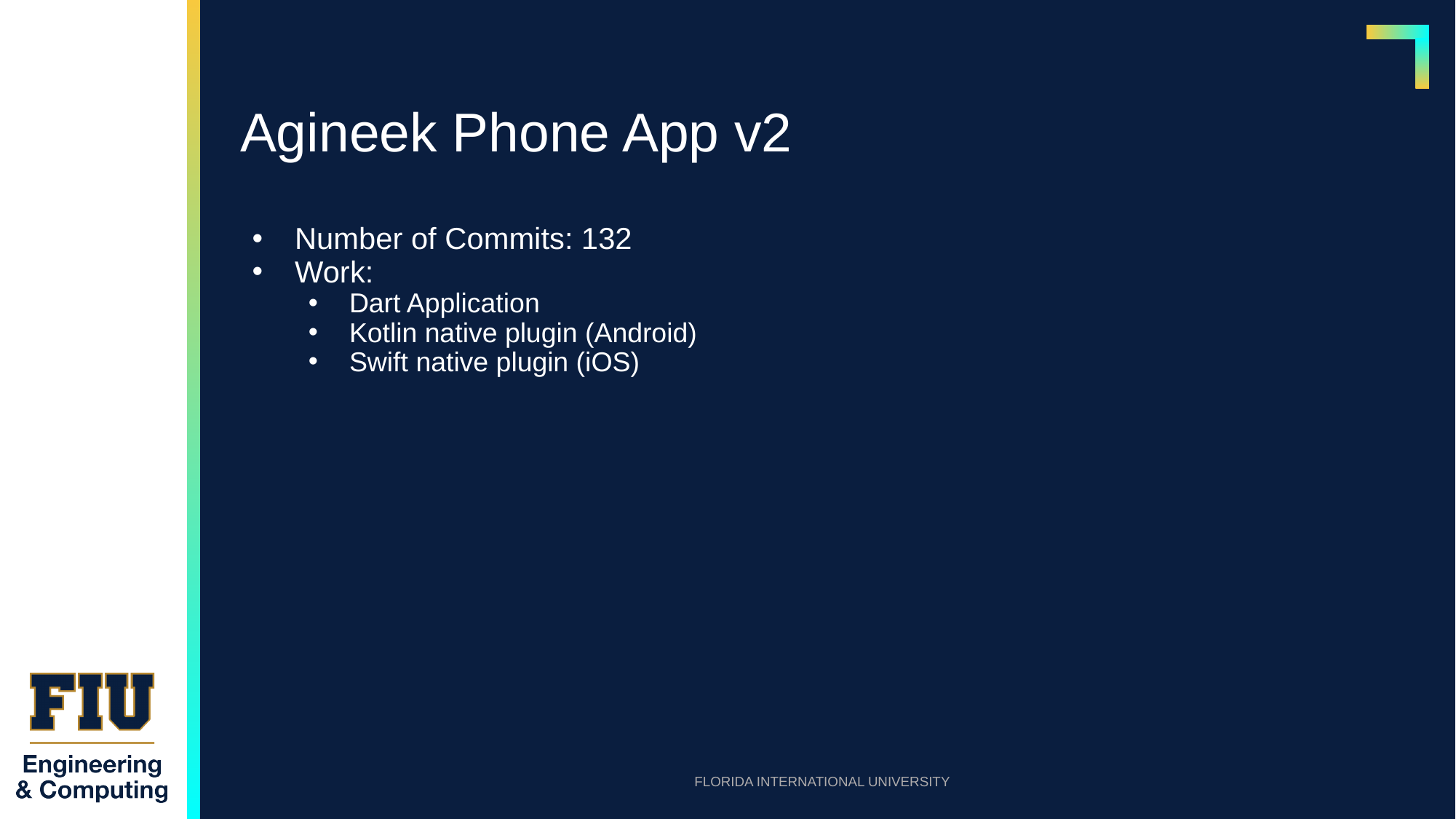

# Agineek Phone App v2
Number of Commits: 132
Work:
Dart Application
Kotlin native plugin (Android)
Swift native plugin (iOS)